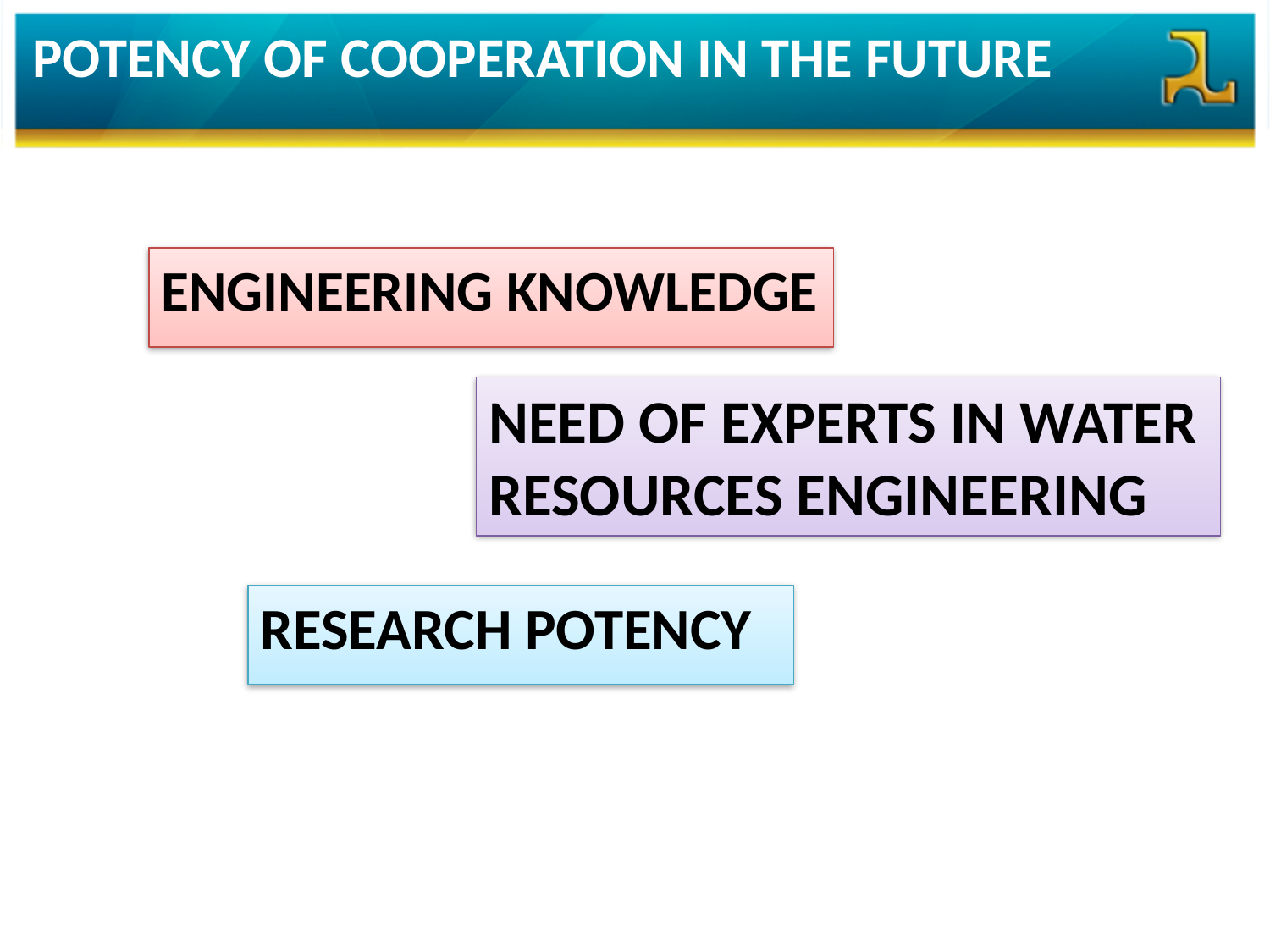

POTENCY OF COOPERATION IN THE FUTURE
ENGINEERING KNOWLEDGE
NEED OF EXPERTS IN WATER RESOURCES ENGINEERING
RESEARCH POTENCY